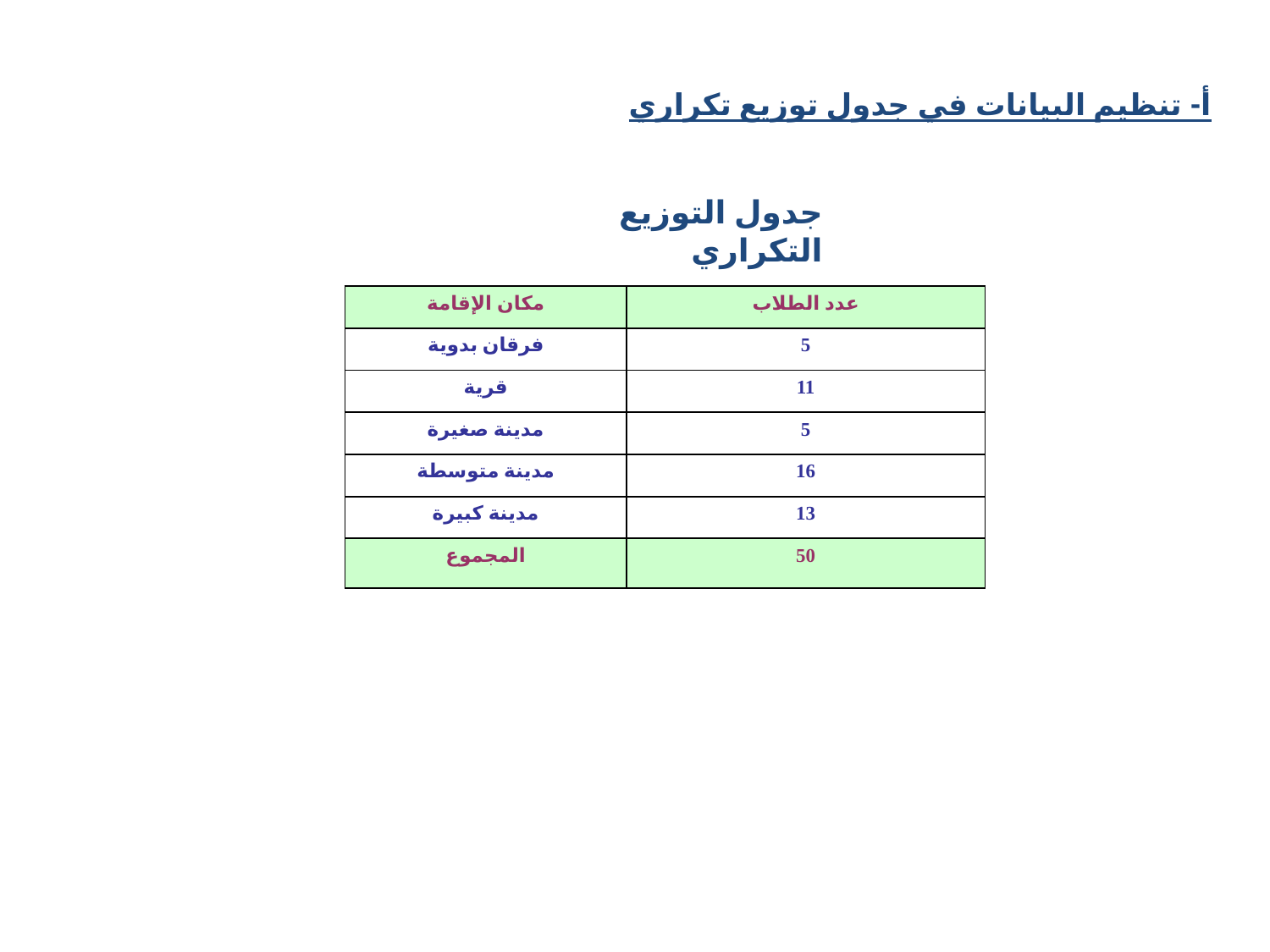

أ- تنظيم البيانات في جدول توزيع تكراري

جدول التوزيع التكراري
| مكان الإقامة | عدد الطلاب |
| --- | --- |
| فرقان بدوية | 5 |
| قرية | 11 |
| مدينة صغيرة | 5 |
| مدينة متوسطة | 16 |
| مدينة كبيرة | 13 |
| المجموع | 50 |